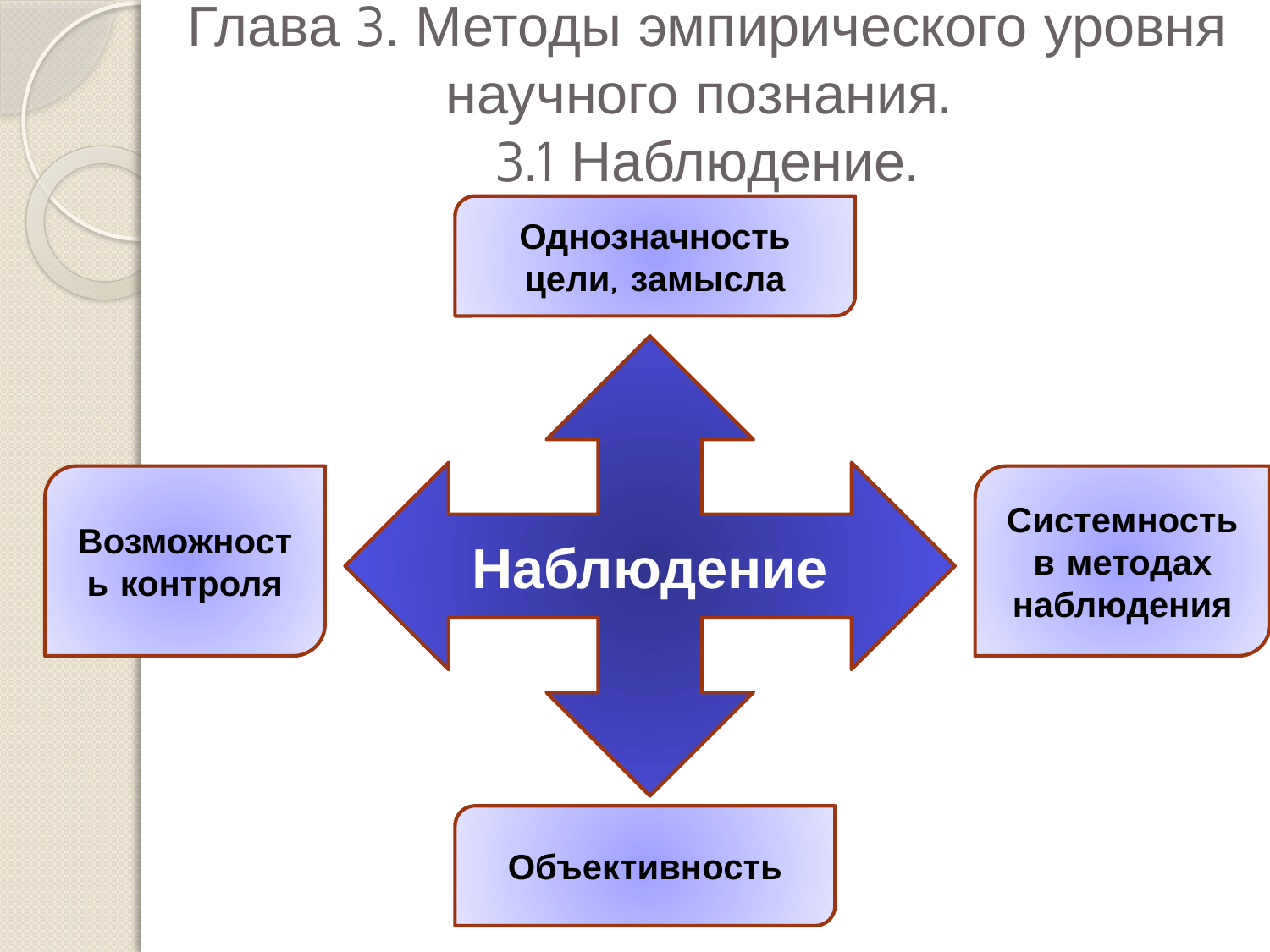

# Глава 3. Методы эмпирического уровня научного познания. 3.1 Наблюдение.
Однозначность цели, замысла
Наблюдение
Возможность контроля
Системность в методах наблюдения
Объективность